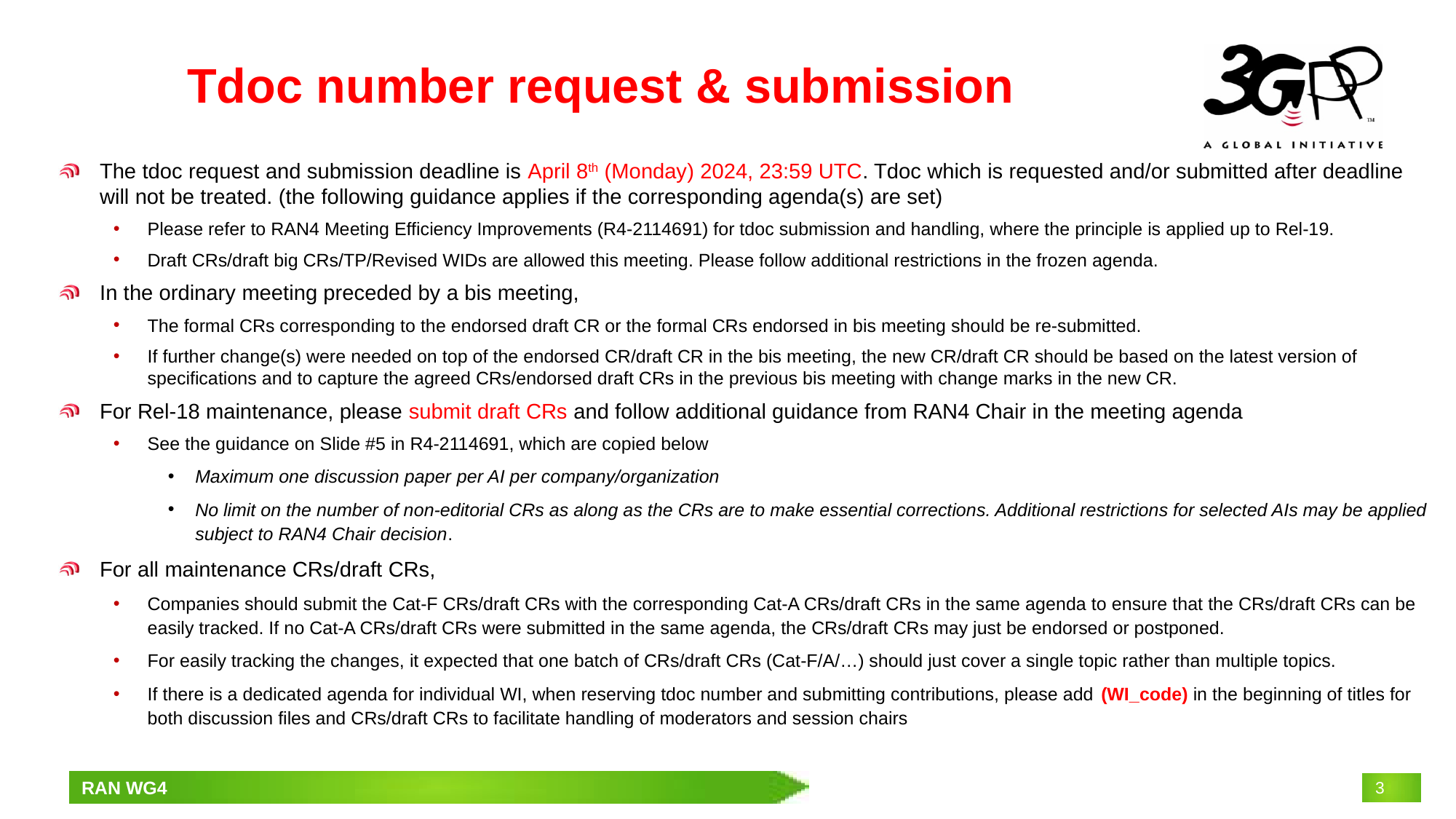

# Tdoc number request & submission
The tdoc request and submission deadline is April 8th (Monday) 2024, 23:59 UTC. Tdoc which is requested and/or submitted after deadline will not be treated. (the following guidance applies if the corresponding agenda(s) are set)
Please refer to RAN4 Meeting Efficiency Improvements (R4-2114691) for tdoc submission and handling, where the principle is applied up to Rel-19.
Draft CRs/draft big CRs/TP/Revised WIDs are allowed this meeting. Please follow additional restrictions in the frozen agenda.
In the ordinary meeting preceded by a bis meeting,
The formal CRs corresponding to the endorsed draft CR or the formal CRs endorsed in bis meeting should be re-submitted.
If further change(s) were needed on top of the endorsed CR/draft CR in the bis meeting, the new CR/draft CR should be based on the latest version of specifications and to capture the agreed CRs/endorsed draft CRs in the previous bis meeting with change marks in the new CR.
For Rel-18 maintenance, please submit draft CRs and follow additional guidance from RAN4 Chair in the meeting agenda
See the guidance on Slide #5 in R4-2114691, which are copied below
Maximum one discussion paper per AI per company/organization
No limit on the number of non-editorial CRs as along as the CRs are to make essential corrections. Additional restrictions for selected AIs may be applied subject to RAN4 Chair decision.
For all maintenance CRs/draft CRs,
Companies should submit the Cat-F CRs/draft CRs with the corresponding Cat-A CRs/draft CRs in the same agenda to ensure that the CRs/draft CRs can be easily tracked. If no Cat-A CRs/draft CRs were submitted in the same agenda, the CRs/draft CRs may just be endorsed or postponed.
For easily tracking the changes, it expected that one batch of CRs/draft CRs (Cat-F/A/…) should just cover a single topic rather than multiple topics.
If there is a dedicated agenda for individual WI, when reserving tdoc number and submitting contributions, please add (WI_code) in the beginning of titles for both discussion files and CRs/draft CRs to facilitate handling of moderators and session chairs